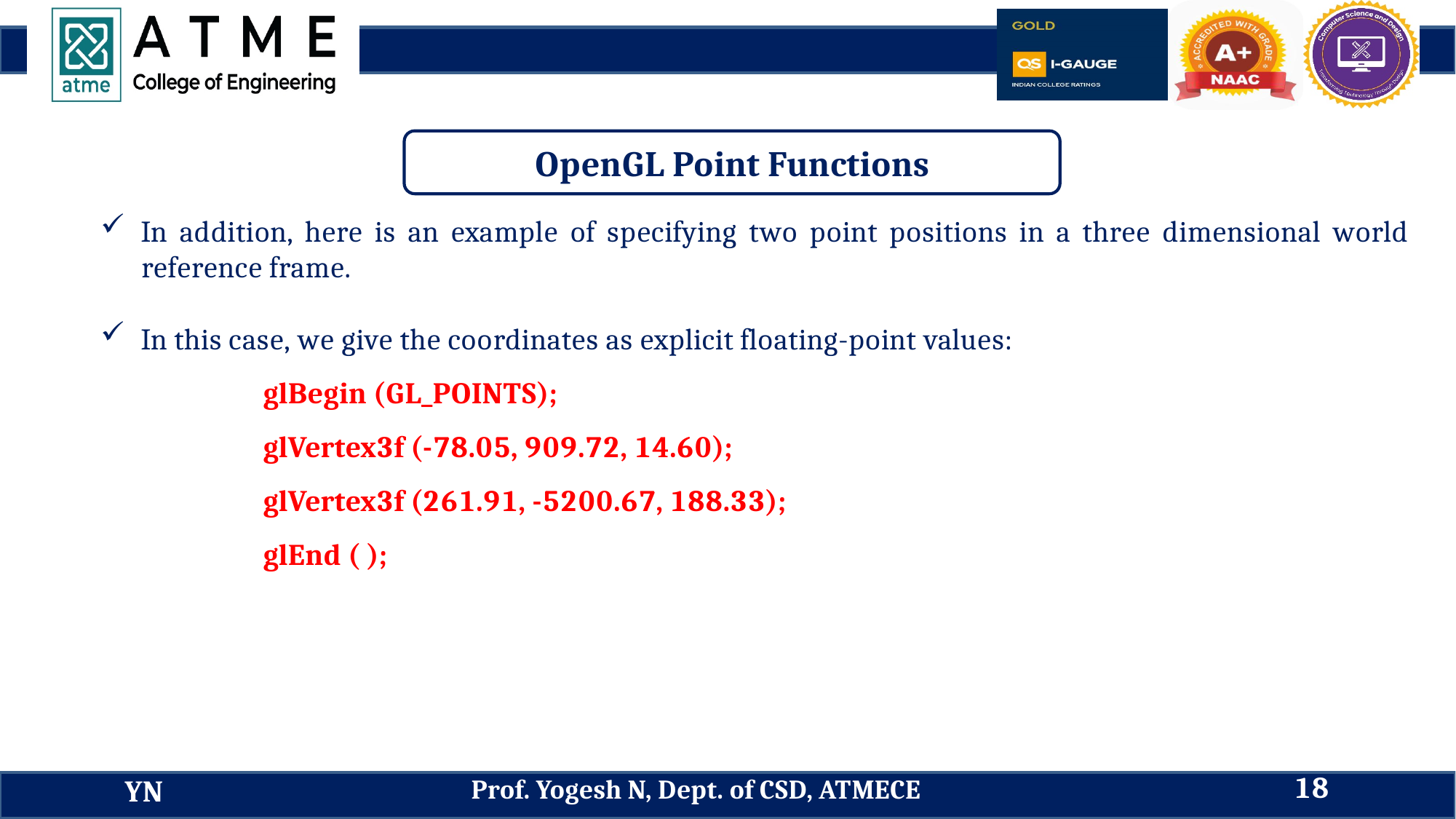

OpenGL Point Functions
In addition, here is an example of specifying two point positions in a three dimensional world reference frame.

In this case, we give the coordinates as explicit floating-point values:
glBegin (GL_POINTS);
glVertex3f (-78.05, 909.72, 14.60);
glVertex3f (261.91, -5200.67, 188.33);
glEnd ( );
18
Prof. Yogesh N, Dept. of CSD, ATMECE
YN